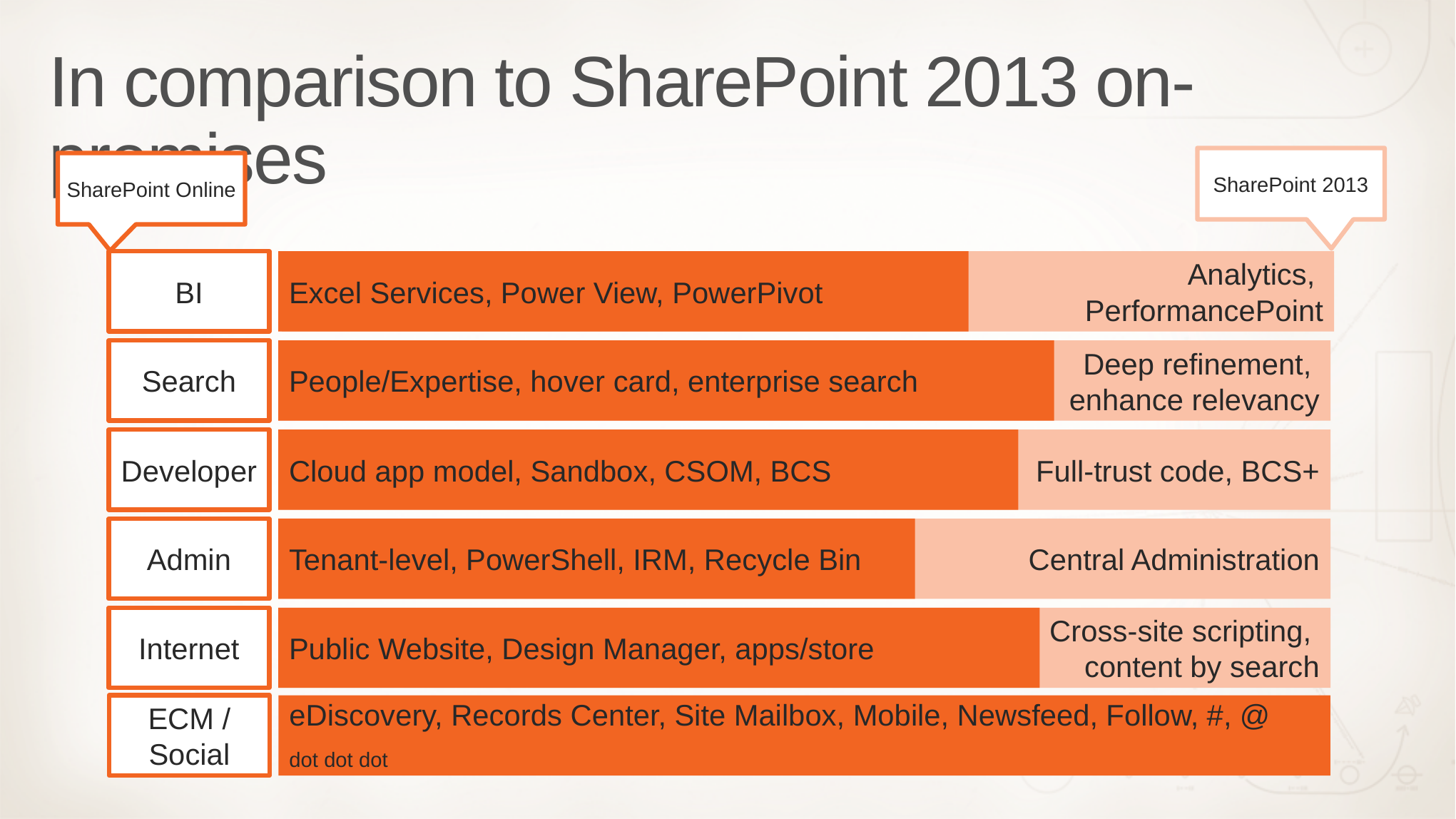

# In comparison to SharePoint 2013 on-premises
SharePoint 2013
SharePoint Online
BI
Excel Services, Power View, PowerPivot
Analytics,
PerformancePoint
Search
Deep refinement,
enhance relevancy
People/Expertise, hover card, enterprise search
Developer
Full-trust code, BCS+
Cloud app model, Sandbox, CSOM, BCS
Admin
Central Administration
Tenant-level, PowerShell, IRM, Recycle Bin
Internet
Cross-site scripting,
content by search
Public Website, Design Manager, apps/store
ECM / Social
eDiscovery, Records Center, Site Mailbox, Mobile, Newsfeed, Follow, #, @
dot dot dot